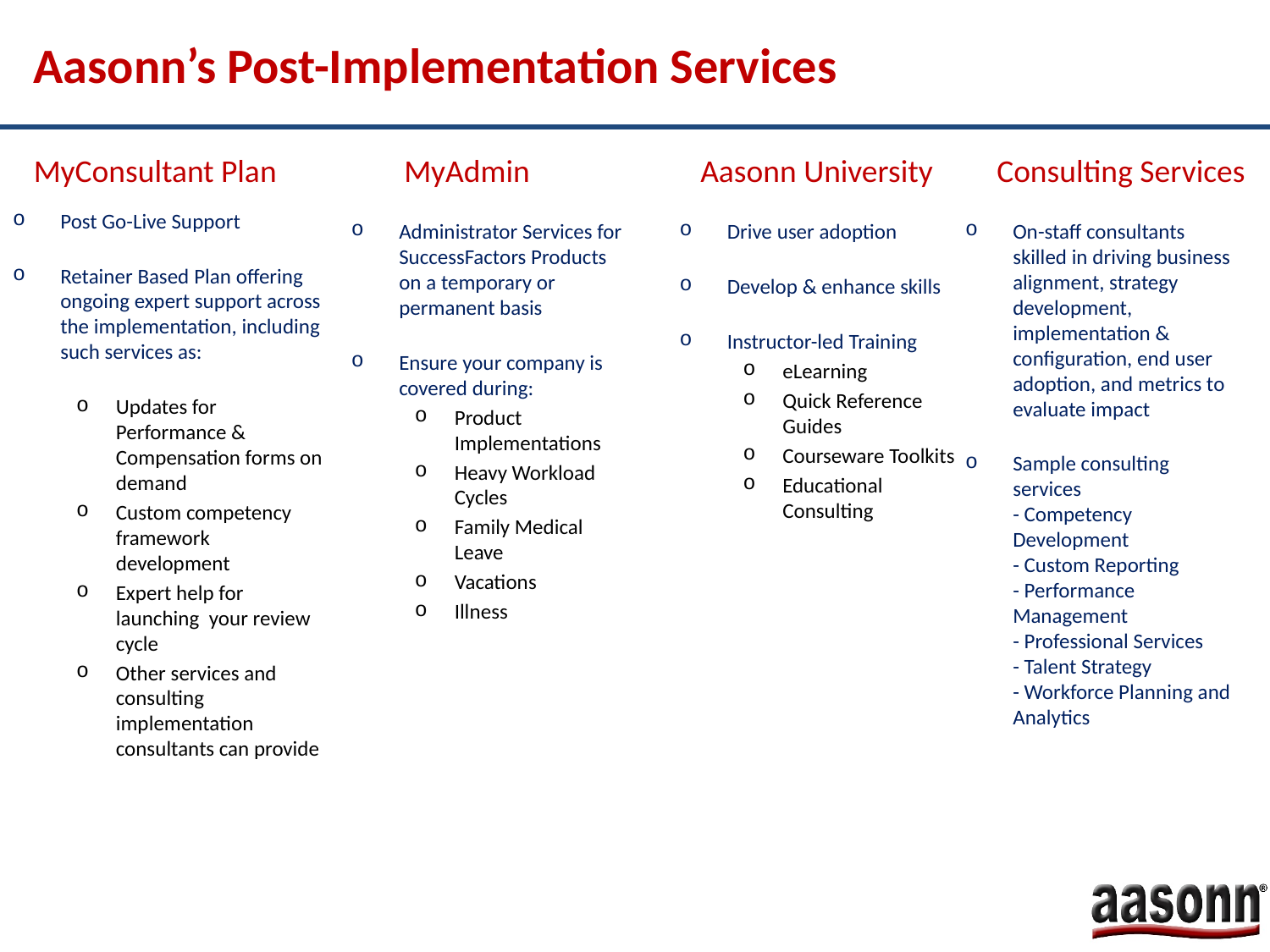

Aasonn’s Post-Implementation Services
# MyConsultant Plan
MyAdmin
Aasonn University
Consulting Services
Post Go-Live Support
Retainer Based Plan offering ongoing expert support across the implementation, including such services as:
Updates for Performance & Compensation forms on demand
Custom competency framework development
Expert help for launching  your review cycle
Other services and consulting implementation consultants can provide
Administrator Services for SuccessFactors Products
on a temporary or permanent basis
Ensure your company is covered during:
Product Implementations
Heavy Workload Cycles
Family Medical Leave
Vacations
Illness

Drive user adoption
Develop & enhance skills
Instructor-led Training
eLearning
Quick Reference Guides
Courseware Toolkits
Educational Consulting
On-staff consultants skilled in driving business alignment, strategy development, implementation & configuration, end user adoption, and metrics to evaluate impact
Sample consulting services
- Competency Development
- Custom Reporting
- Performance Management
- Professional Services
- Talent Strategy
- Workforce Planning and Analytics